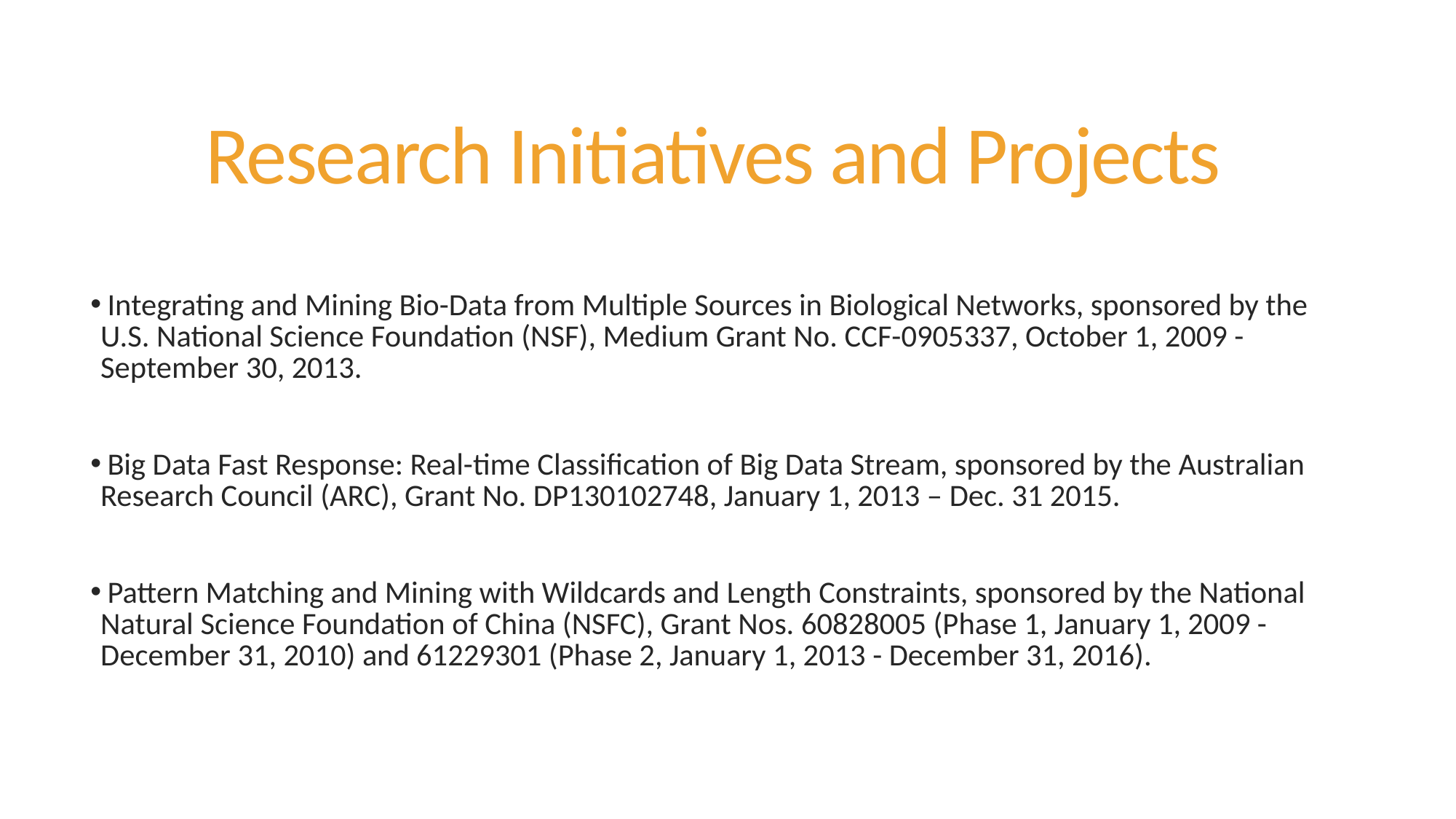

# Research Initiatives and Projects

 Integrating and Mining Bio-Data from Multiple Sources in Biological Networks, sponsored by the U.S. National Science Foundation (NSF), Medium Grant No. CCF-0905337, October 1, 2009 - September 30, 2013.

 Big Data Fast Response: Real-time Classification of Big Data Stream, sponsored by the Australian Research Council (ARC), Grant No. DP130102748, January 1, 2013 – Dec. 31 2015.

 Pattern Matching and Mining with Wildcards and Length Constraints, sponsored by the National Natural Science Foundation of China (NSFC), Grant Nos. 60828005 (Phase 1, January 1, 2009 - December 31, 2010) and 61229301 (Phase 2, January 1, 2013 - December 31, 2016).